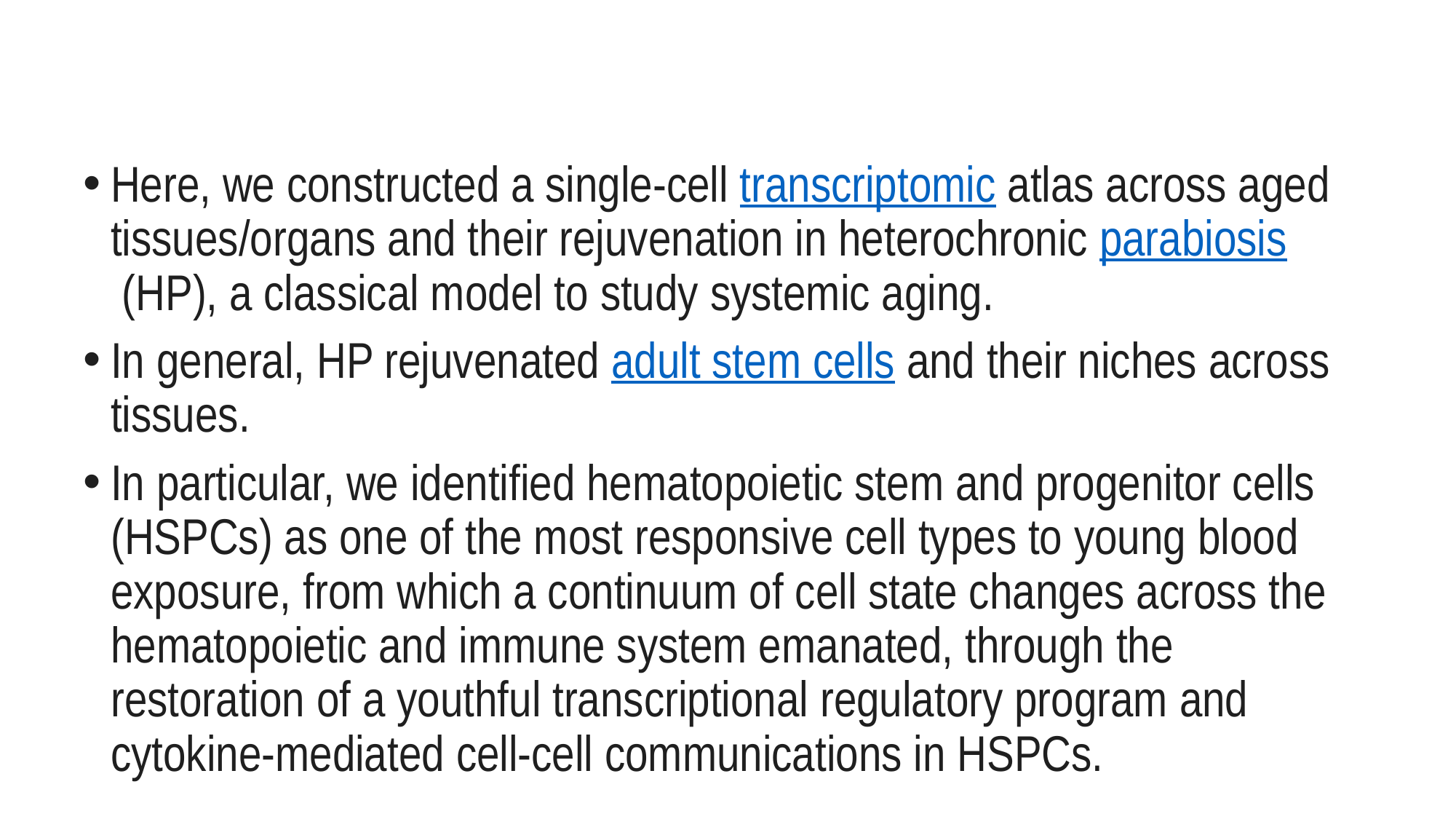

#
Here, we constructed a single-cell transcriptomic atlas across aged tissues/organs and their rejuvenation in heterochronic parabiosis (HP), a classical model to study systemic aging.
In general, HP rejuvenated adult stem cells and their niches across tissues.
In particular, we identified hematopoietic stem and progenitor cells (HSPCs) as one of the most responsive cell types to young blood exposure, from which a continuum of cell state changes across the hematopoietic and immune system emanated, through the restoration of a youthful transcriptional regulatory program and cytokine-mediated cell-cell communications in HSPCs.